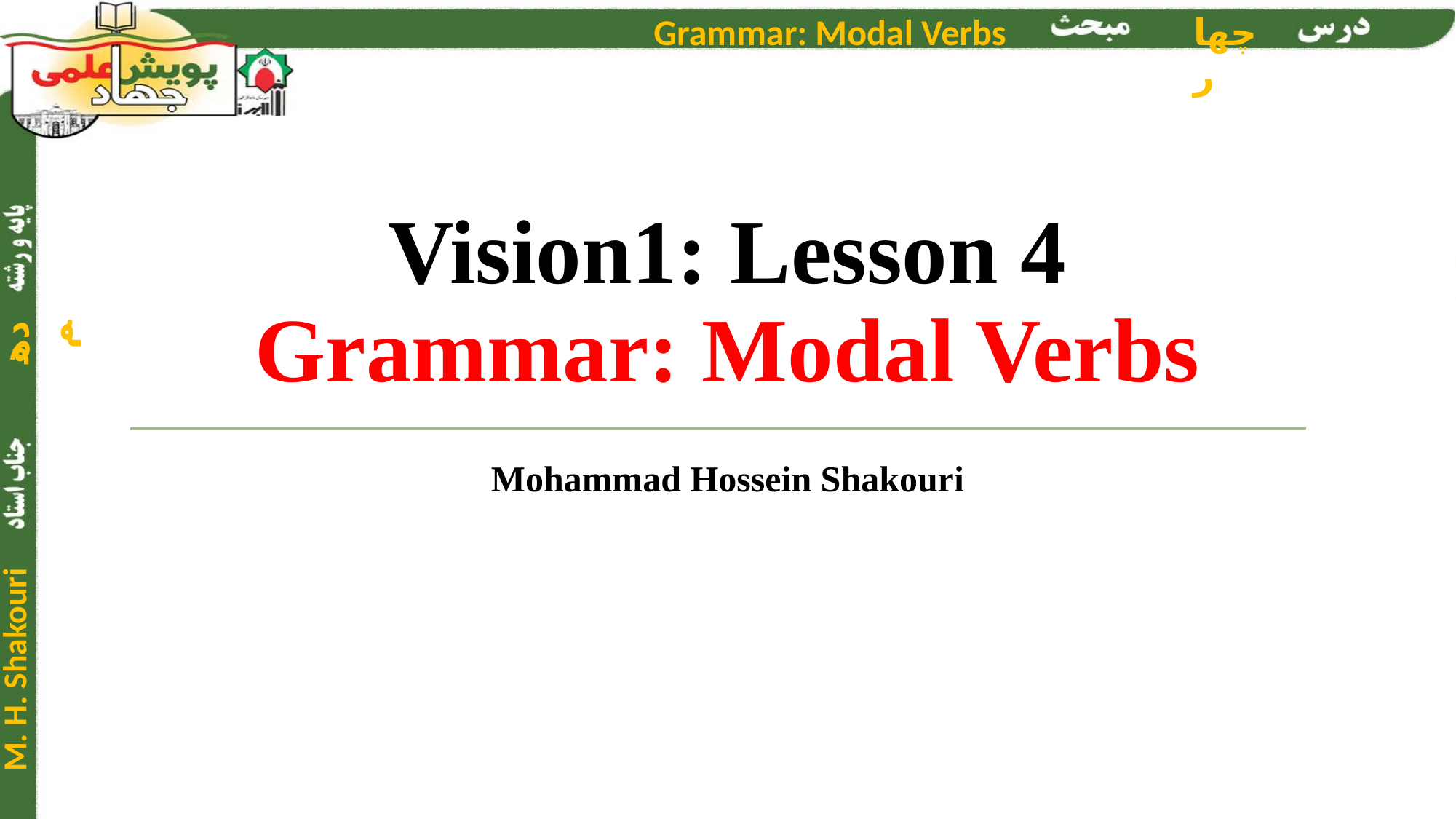

# Vision1: Lesson 4 Grammar: Modal Verbs
Mohammad Hossein Shakouri